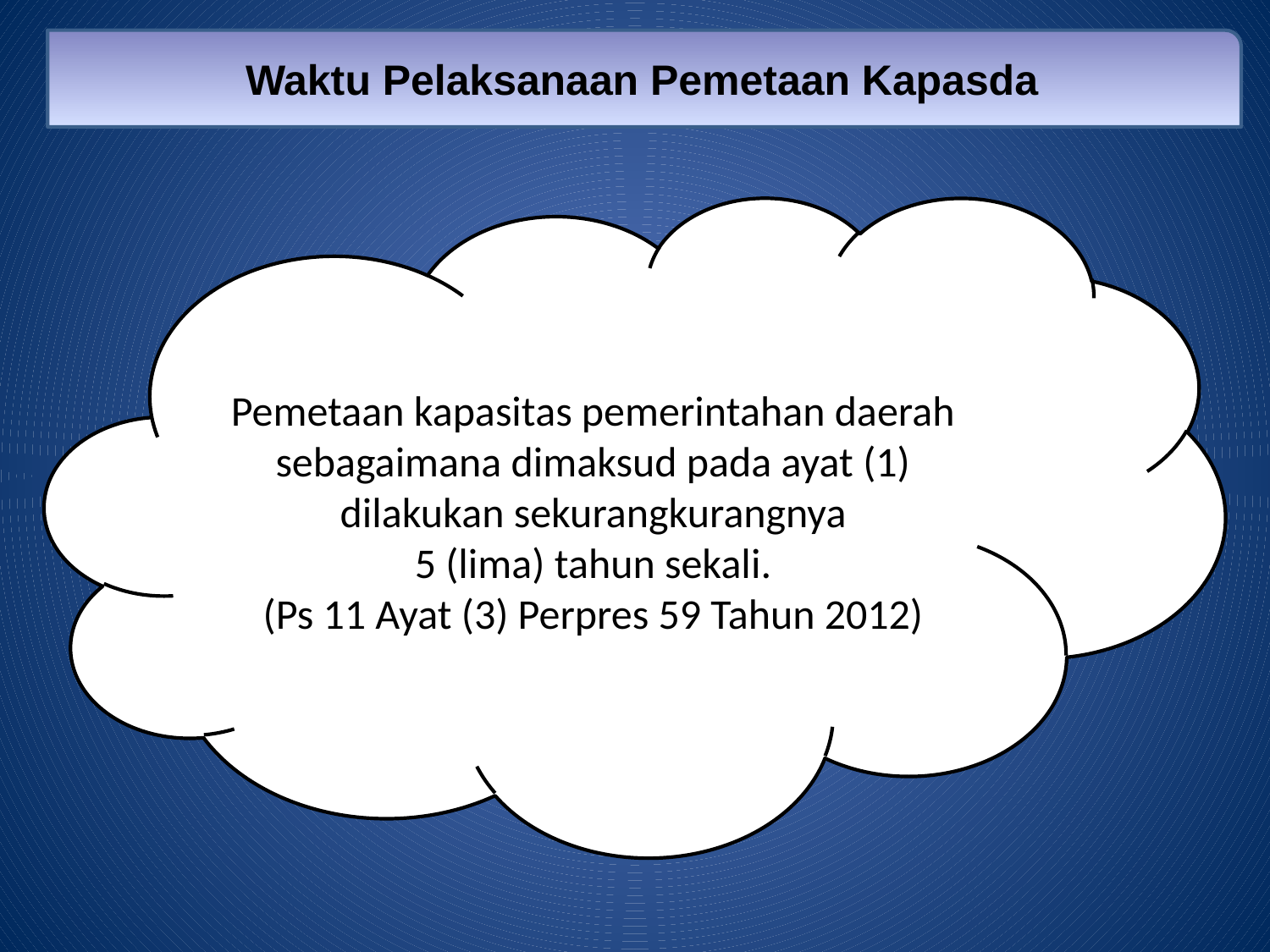

Waktu Pelaksanaan Pemetaan Kapasda
Pemetaan kapasitas pemerintahan daerah sebagaimana dimaksud pada ayat (1) dilakukan sekurangkurangnya
5 (lima) tahun sekali.
(Ps 11 Ayat (3) Perpres 59 Tahun 2012)